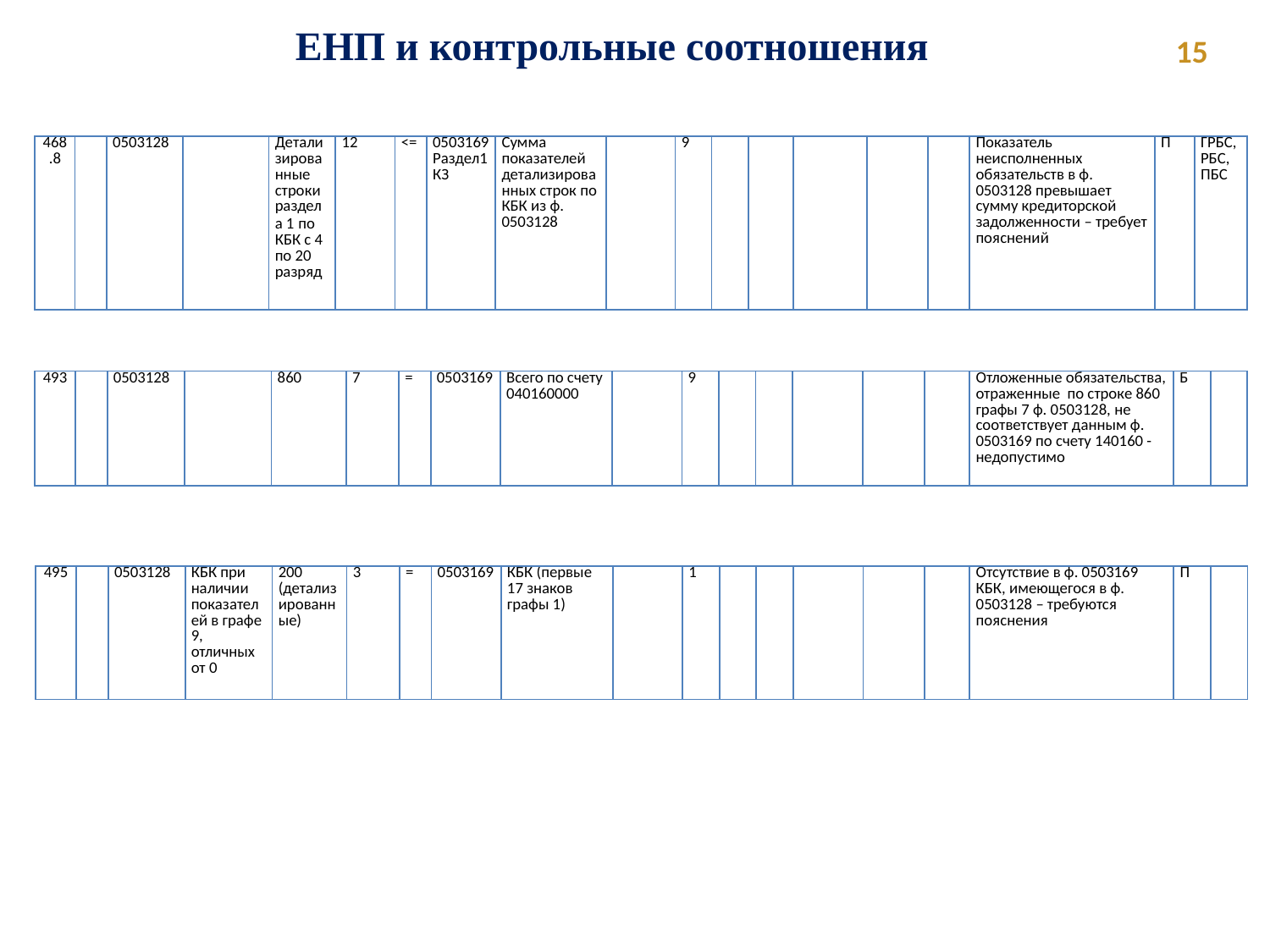

ЕНП и контрольные соотношения
 15
| 468.8 |  | 0503128 |  | Детализированные строки раздела 1 по КБК с 4 по 20 разряд | 12 | <= | 0503169 Раздел1 КЗ | Сумма показателей детализированных строк по КБК из ф. 0503128 |  | 9 |  |  |  |  |  | Показатель неисполненных обязательств в ф. 0503128 превышает сумму кредиторской задолженности – требует пояснений | П | ГРБС, РБС, ПБС |
| --- | --- | --- | --- | --- | --- | --- | --- | --- | --- | --- | --- | --- | --- | --- | --- | --- | --- | --- |
| 493 |  | 0503128 |  | 860 | 7 | = | 0503169 | Всего по счету 040160000 |  | 9 |  |  |  |  |  | Отложенные обязательства, отраженные по строке 860 графы 7 ф. 0503128, не соответствует данным ф. 0503169 по счету 140160 - недопустимо | Б |  |
| --- | --- | --- | --- | --- | --- | --- | --- | --- | --- | --- | --- | --- | --- | --- | --- | --- | --- | --- |
| 495 |  | 0503128 | КБК при наличии показателей в графе 9, отличных от 0 | 200 (детализированные) | 3 | = | 0503169 | КБК (первые 17 знаков графы 1) |  | 1 |  |  |  |  |  | Отсутствие в ф. 0503169 КБК, имеющегося в ф. 0503128 – требуются пояснения | П |  |
| --- | --- | --- | --- | --- | --- | --- | --- | --- | --- | --- | --- | --- | --- | --- | --- | --- | --- | --- |